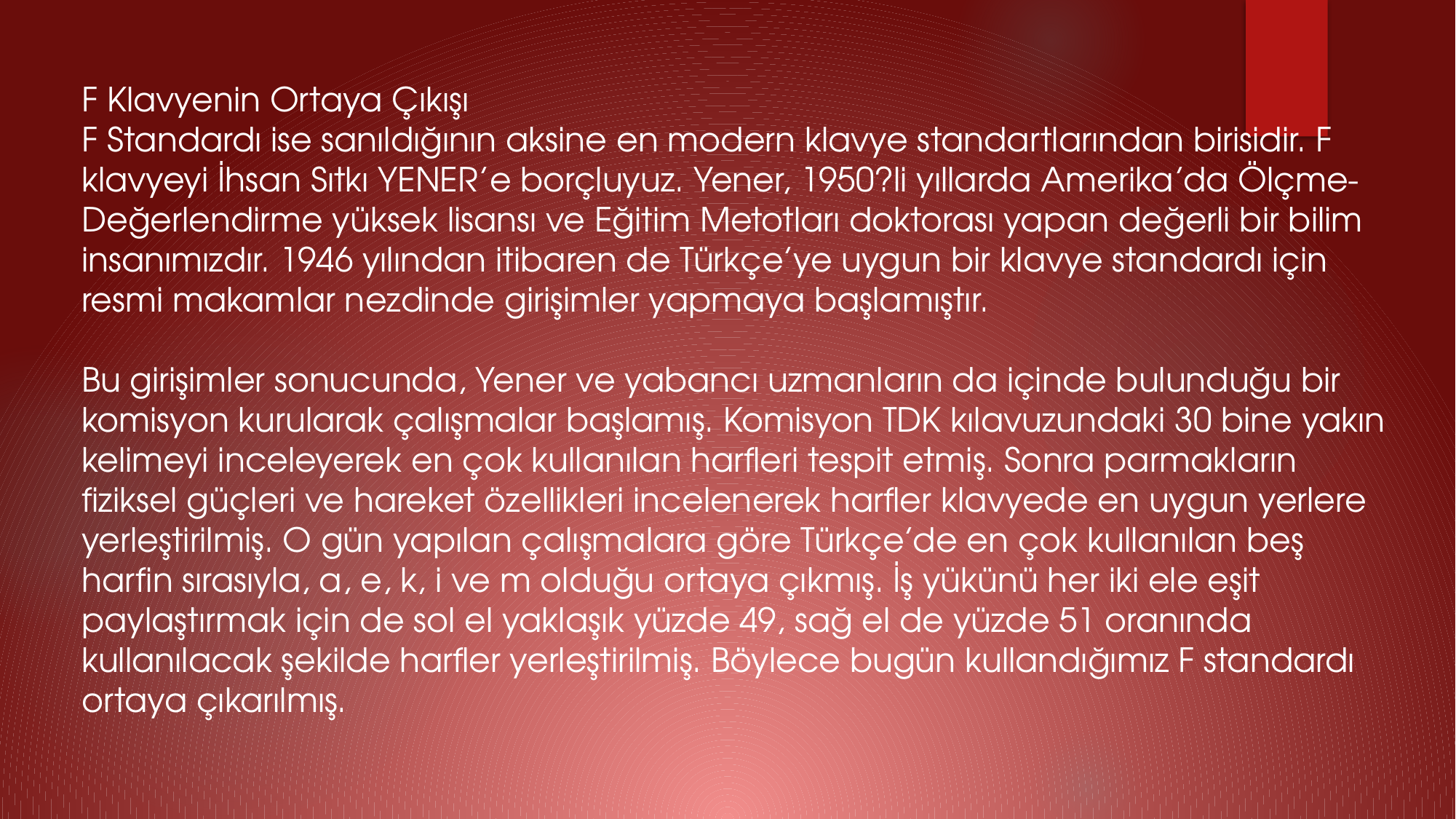

F Klavyenin Ortaya Çıkışı
F Standardı ise sanıldığının aksine en modern klavye standartlarından birisidir. F klavyeyi İhsan Sıtkı YENER’e borçluyuz. Yener, 1950?li yıllarda Amerika’da Ölçme-Değerlendirme yüksek lisansı ve Eğitim Metotları doktorası yapan değerli bir bilim insanımızdır. 1946 yılından itibaren de Türkçe’ye uygun bir klavye standardı için resmi makamlar nezdinde girişimler yapmaya başlamıştır.

Bu girişimler sonucunda, Yener ve yabancı uzmanların da içinde bulunduğu bir komisyon kurularak çalışmalar başlamış. Komisyon TDK kılavuzundaki 30 bine yakın kelimeyi inceleyerek en çok kullanılan harfleri tespit etmiş. Sonra parmakların fiziksel güçleri ve hareket özellikleri incelenerek harfler klavyede en uygun yerlere yerleştirilmiş. O gün yapılan çalışmalara göre Türkçe’de en çok kullanılan beş harfin sırasıyla, a, e, k, i ve m olduğu ortaya çıkmış. İş yükünü her iki ele eşit paylaştırmak için de sol el yaklaşık yüzde 49, sağ el de yüzde 51 oranında kullanılacak şekilde harfler yerleştirilmiş. Böylece bugün kullandığımız F standardı ortaya çıkarılmış.